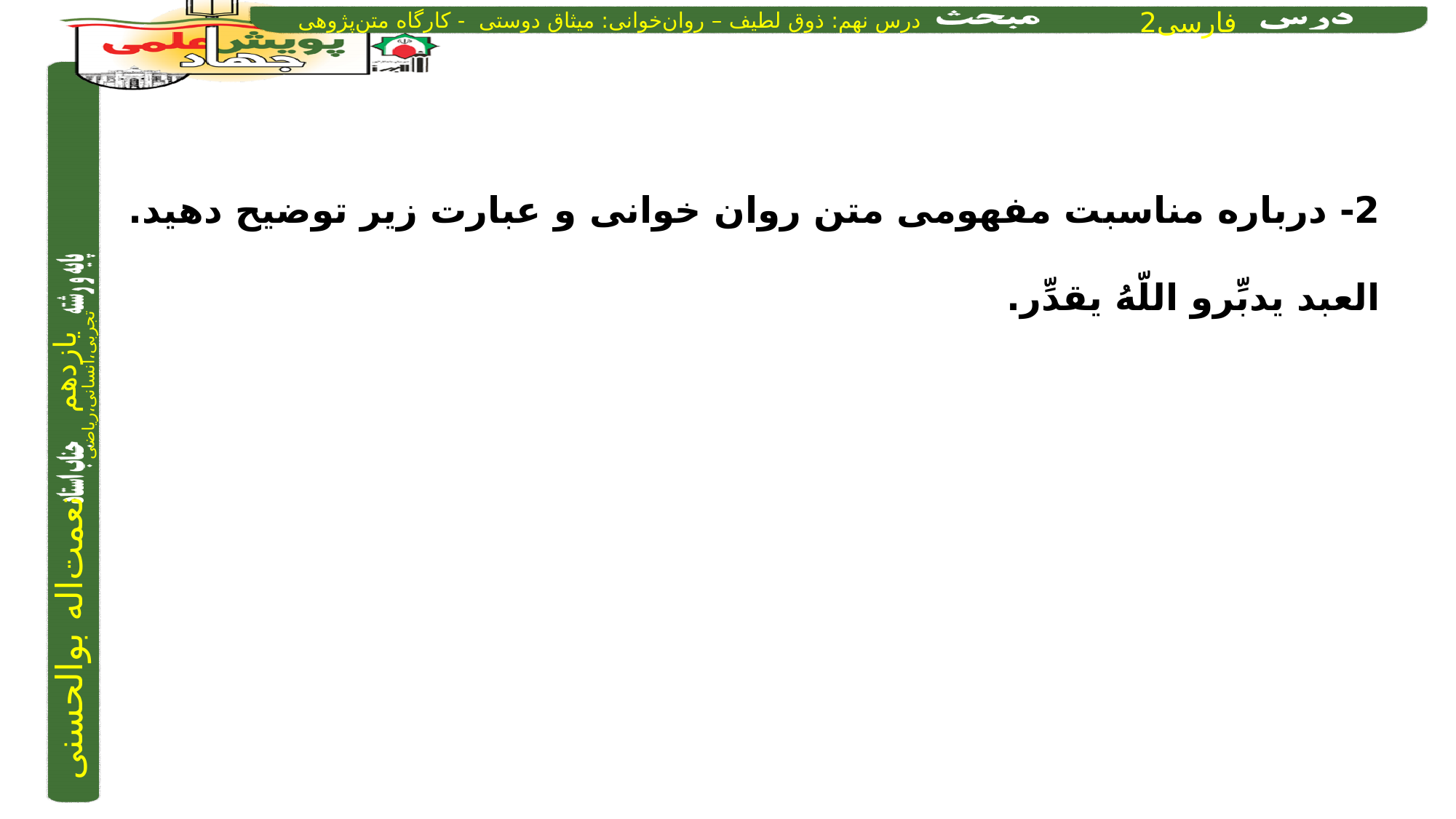

2- درباره مناسبت مفهومی متن روان خوانی و عبارت زیر توضیح دهید.
العبد یدبِّرو اللّهُ یقدِّر.